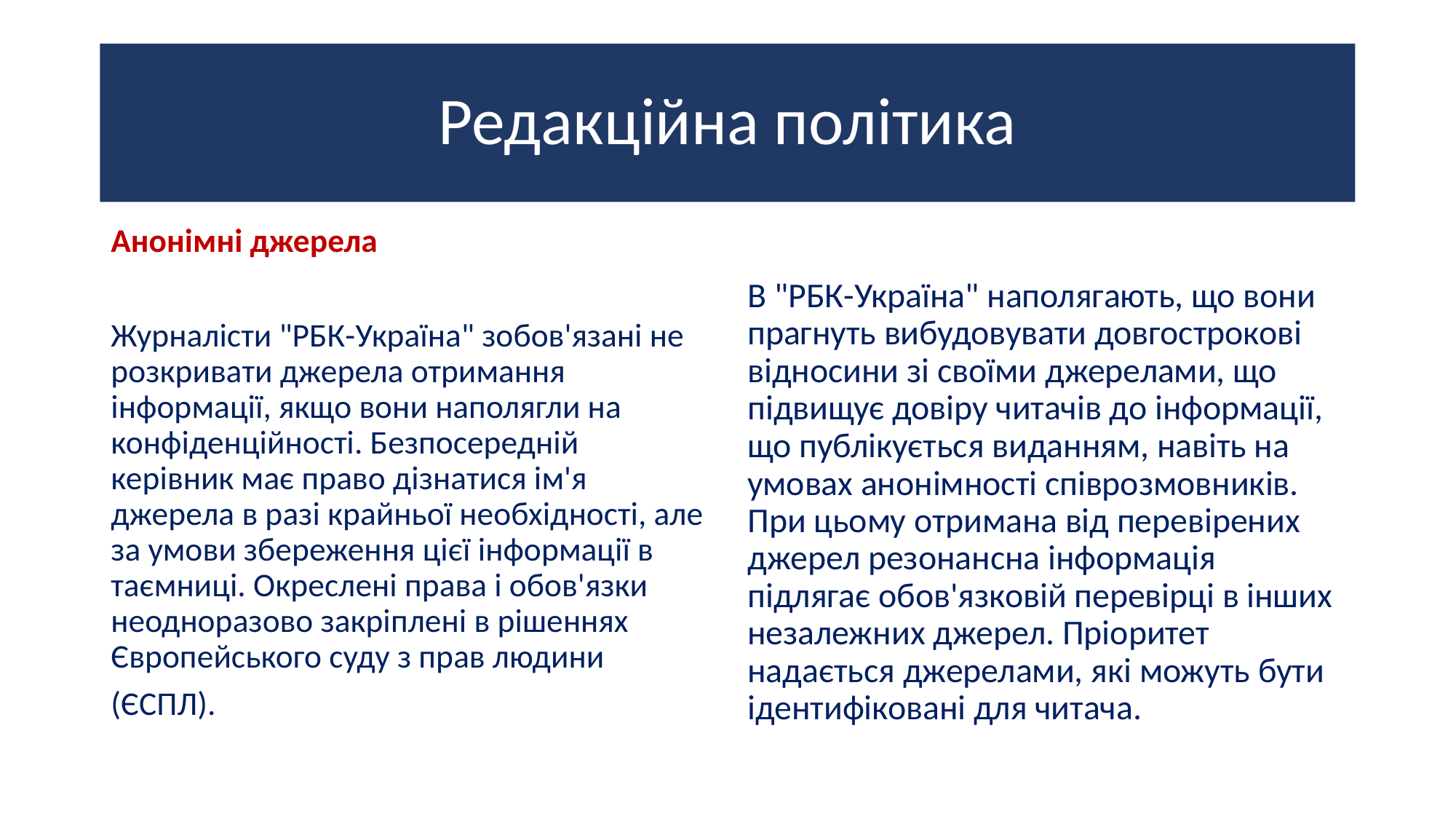

# Редакційна політика
Анонімні джерела

Журналісти "РБК-Україна" зобов'язані не розкривати джерела отримання інформації, якщо вони наполягли на конфіденційності. Безпосередній керівник має право дізнатися ім'я джерела в разі крайньої необхідності, але за умови збереження цієї інформації в таємниці. Окреслені права і обов'язки неодноразово закріплені в рішеннях Європейського суду з прав людини
(ЄСПЛ).

В "РБК-Україна" наполягають, що вони прагнуть вибудовувати довгострокові відносини зі своїми джерелами, що підвищує довіру читачів до інформації, що публікується виданням, навіть на умовах анонімності співрозмовників. При цьому отримана від перевірених джерел резонансна інформація підлягає обов'язковій перевірці в інших незалежних джерел. Пріоритет надається джерелами, які можуть бути ідентифіковані для читача.